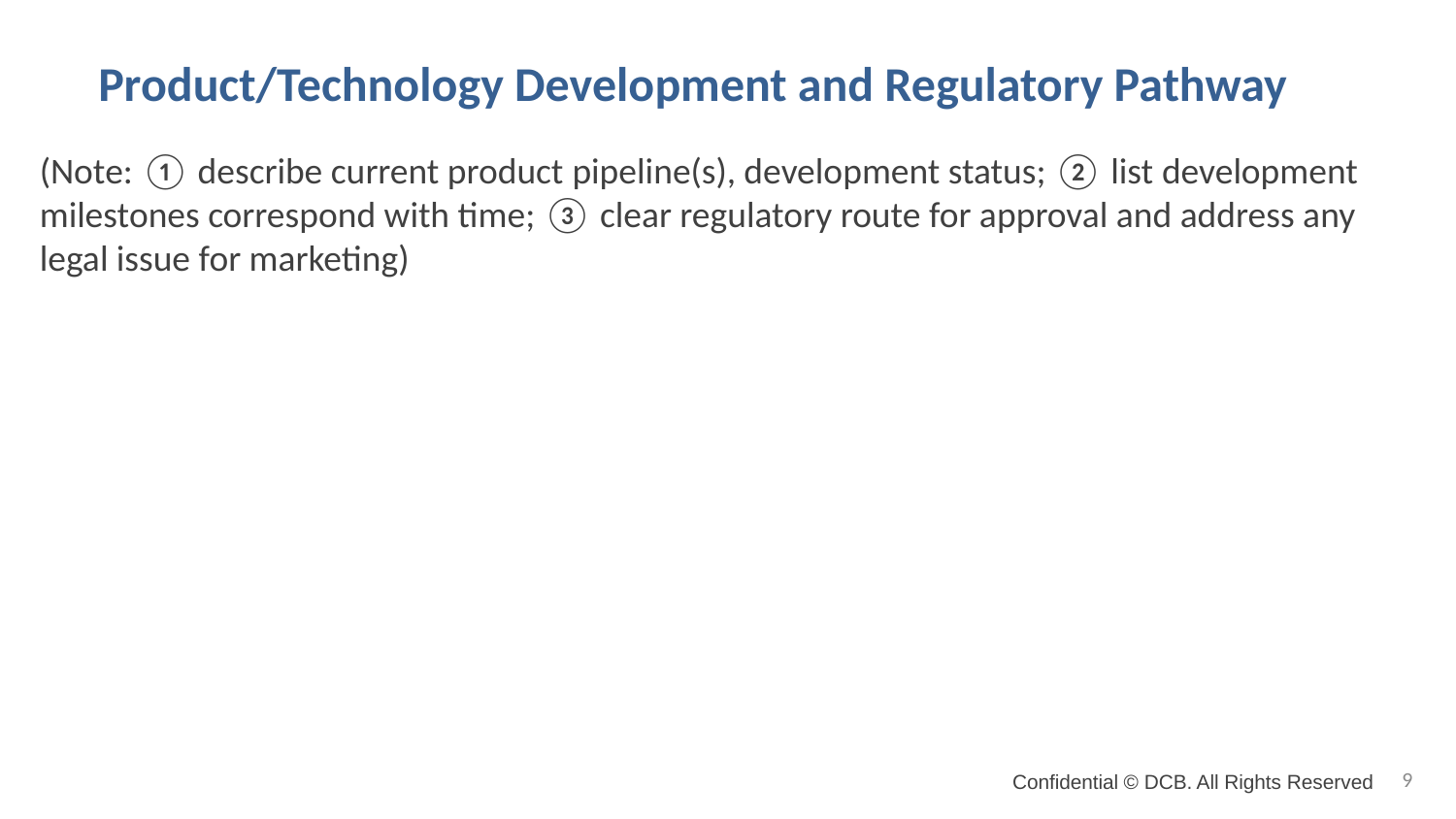

# Product/Technology Development and Regulatory Pathway
(Note: ① describe current product pipeline(s), development status; ② list development
milestones correspond with time; ③ clear regulatory route for approval and address any
legal issue for marketing)
9